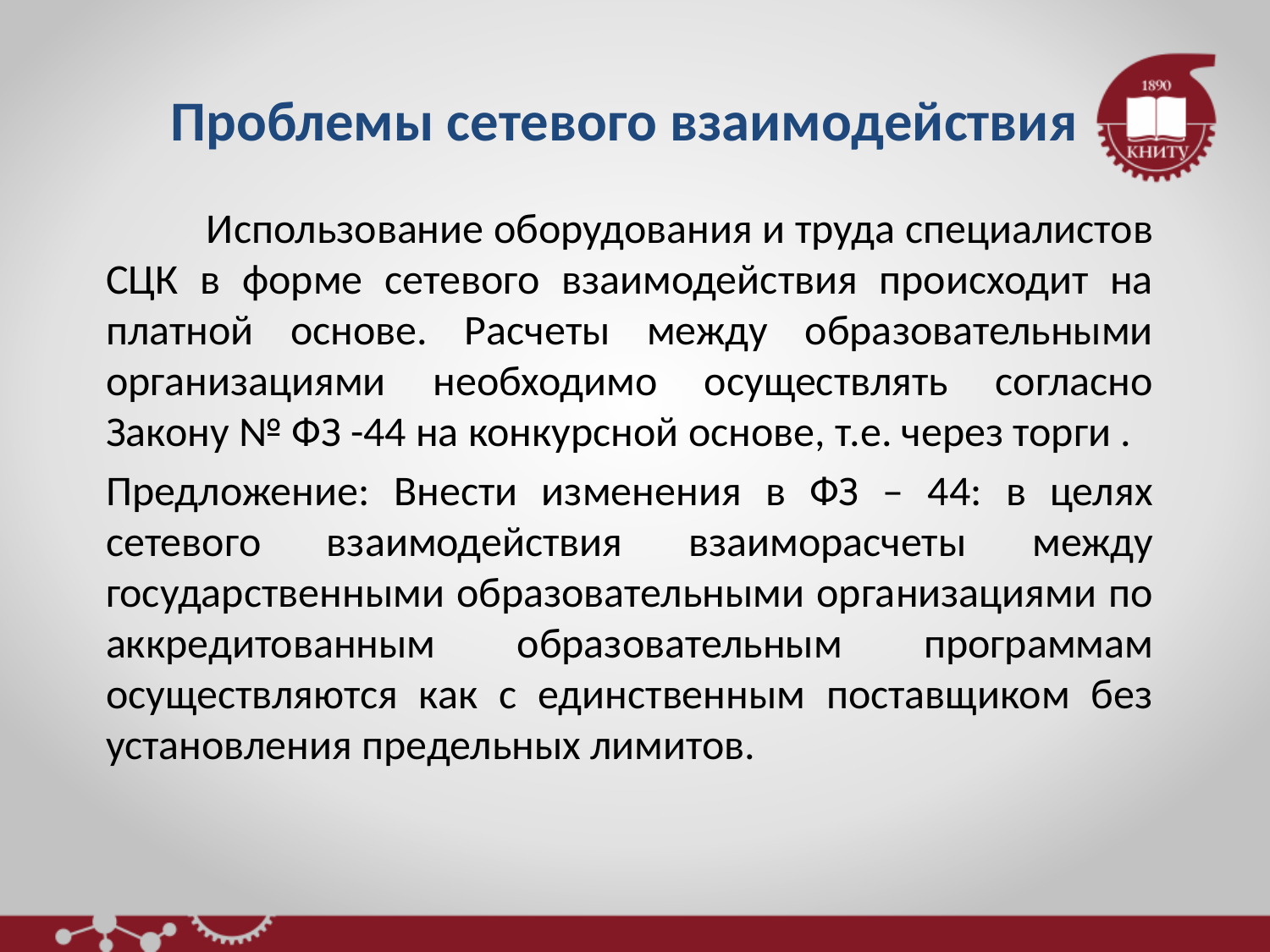

# Проблемы сетевого взаимодействия
          Использование оборудования и труда специалистов СЦК в форме сетевого взаимодействия происходит на платной основе. Расчеты между образовательными организациями необходимо осуществлять согласно Закону № ФЗ -44 на конкурсной основе, т.е. через торги .
Предложение: Внести изменения в ФЗ – 44: в целях сетевого взаимодействия взаиморасчеты между государственными образовательными организациями по аккредитованным образовательным программам осуществляются как с единственным поставщиком без установления предельных лимитов.